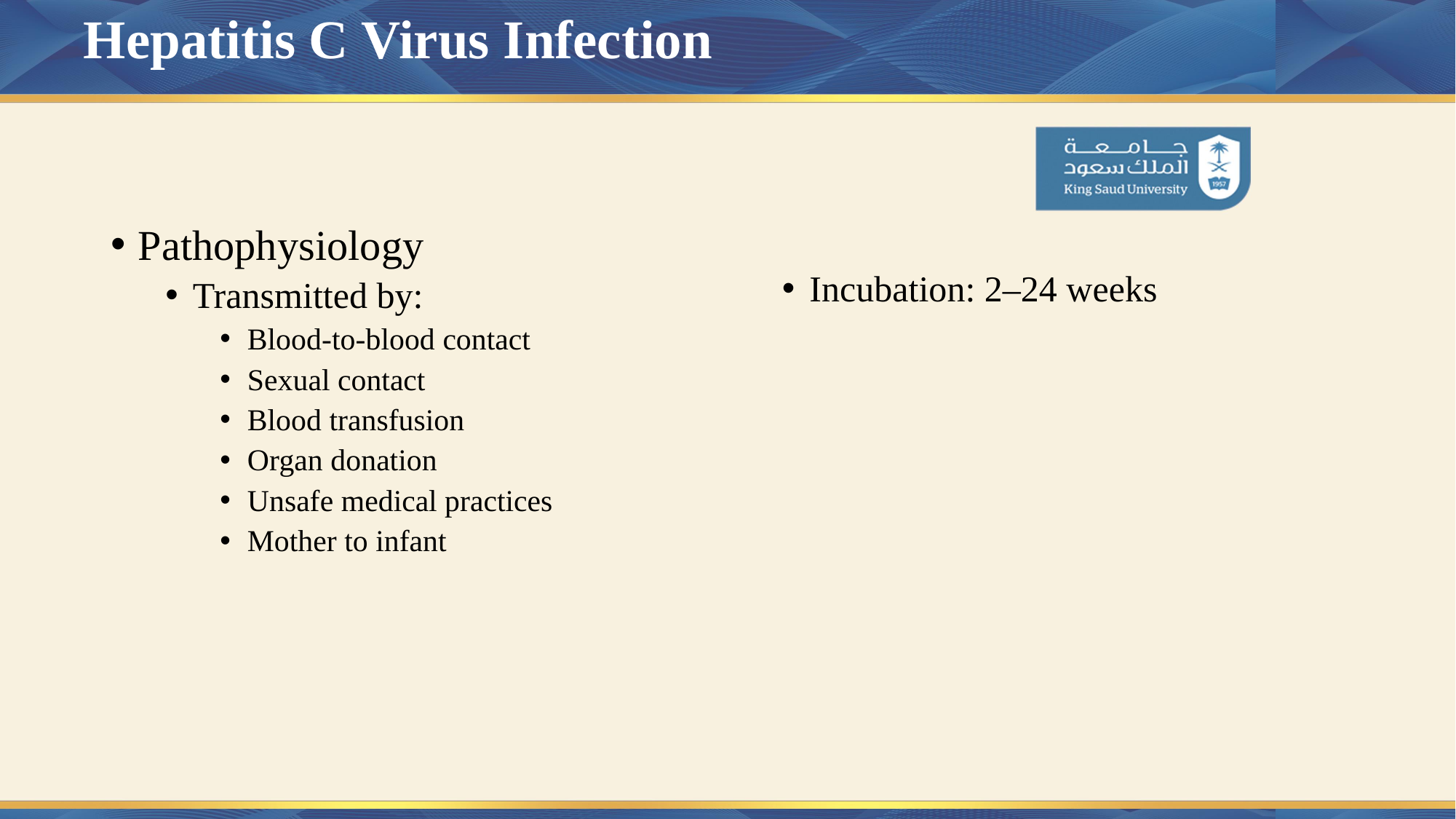

# Hepatitis C Virus Infection
Pathophysiology
Transmitted by:
Blood-to-blood contact
Sexual contact
Blood transfusion
Organ donation
Unsafe medical practices
Mother to infant

Incubation: 2–24 weeks